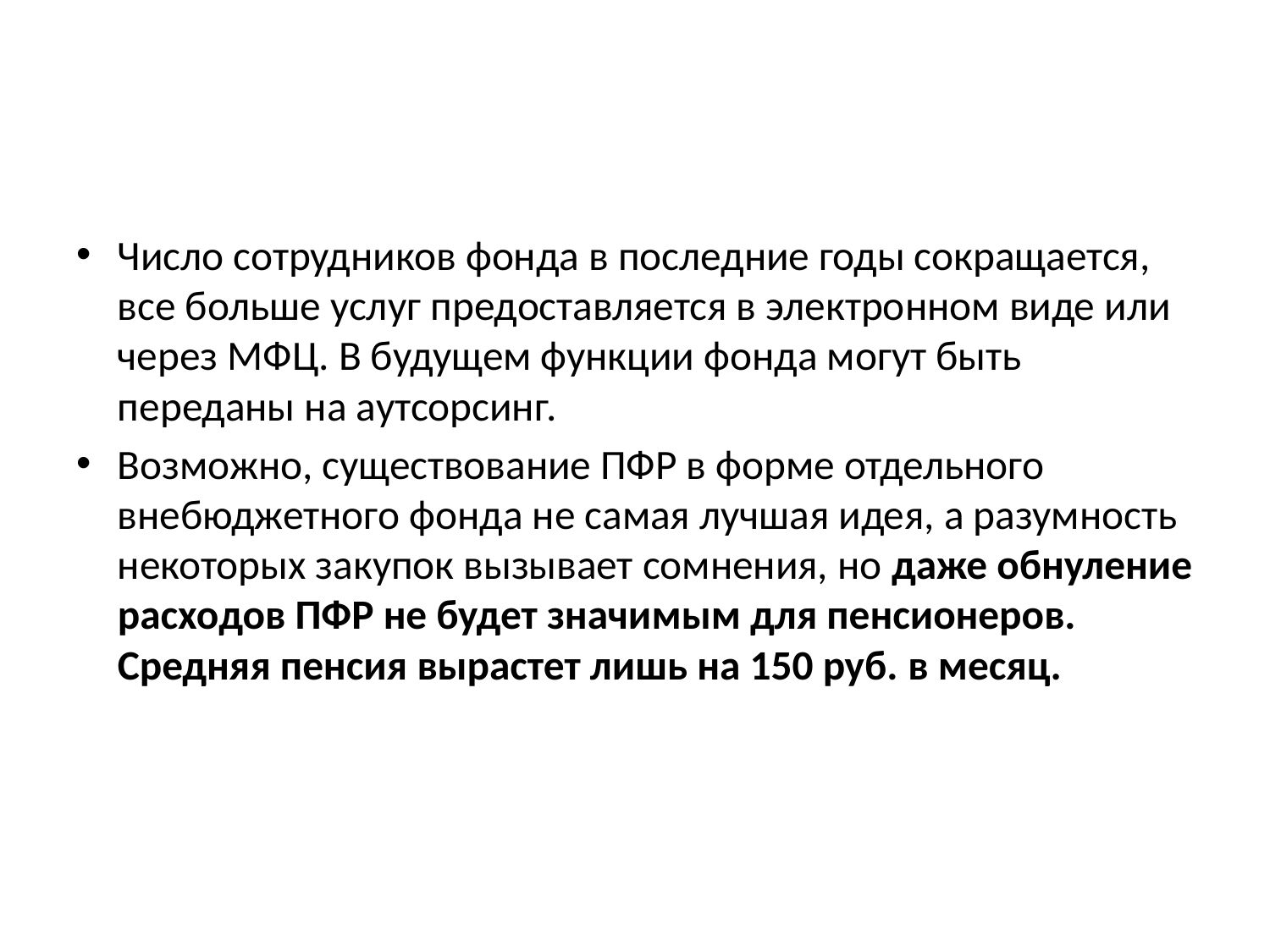

#
Число сотрудников фонда в последние годы сокращается, все больше услуг предоставляется в электронном виде или через МФЦ. В будущем функции фонда могут быть переданы на аутсорсинг.
Возможно, существование ПФР в форме отдельного внебюджетного фонда не самая лучшая идея, а разумность некоторых закупок вызывает сомнения, но даже обнуление расходов ПФР не будет значимым для пенсионеров. Средняя пенсия вырастет лишь на 150 руб. в месяц.